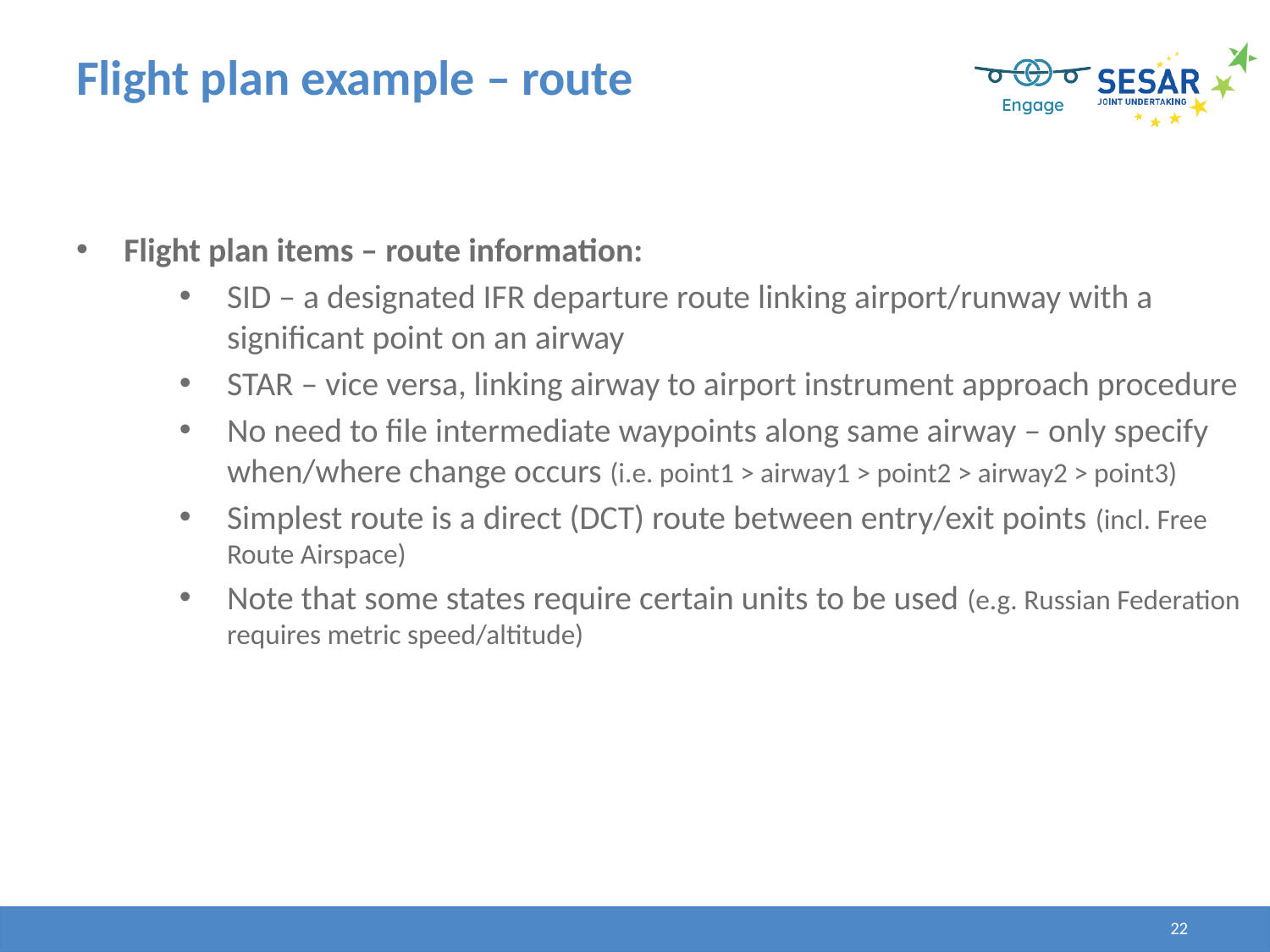

# Flight plan example – route
Flight plan items – route information:
SID – a designated IFR departure route linking airport/runway with a significant point on an airway
STAR – vice versa, linking airway to airport instrument approach procedure
No need to file intermediate waypoints along same airway – only specify when/where change occurs (i.e. point1 > airway1 > point2 > airway2 > point3)
Simplest route is a direct (DCT) route between entry/exit points (incl. Free Route Airspace)
Note that some states require certain units to be used (e.g. Russian Federation requires metric speed/altitude)
22